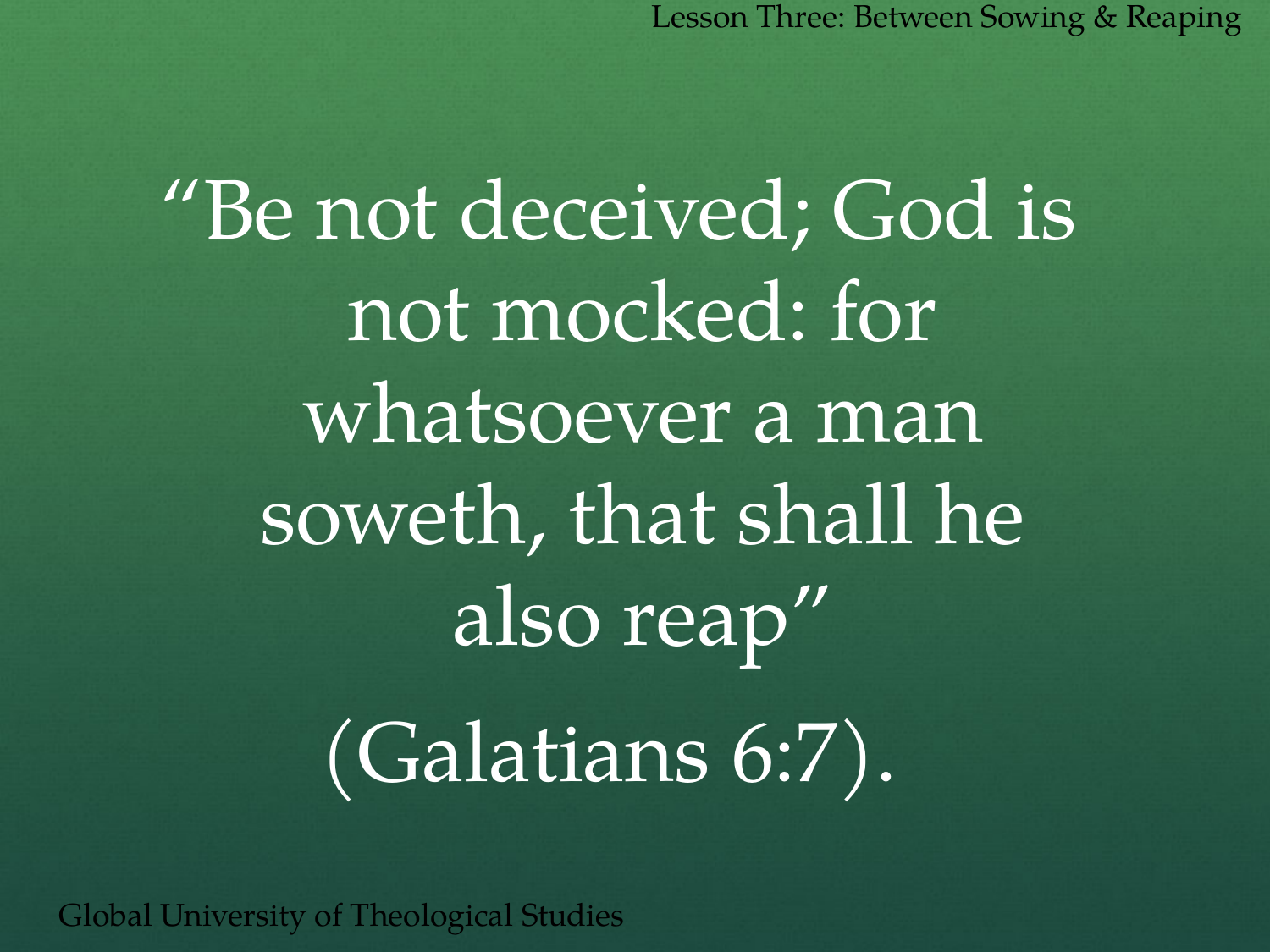

Lesson Three: Between Sowing & Reaping

“Be not deceived; God is not mocked: for whatsoever a man soweth, that shall he also reap”
(Galatians 6:7).
Global University of Theological Studies